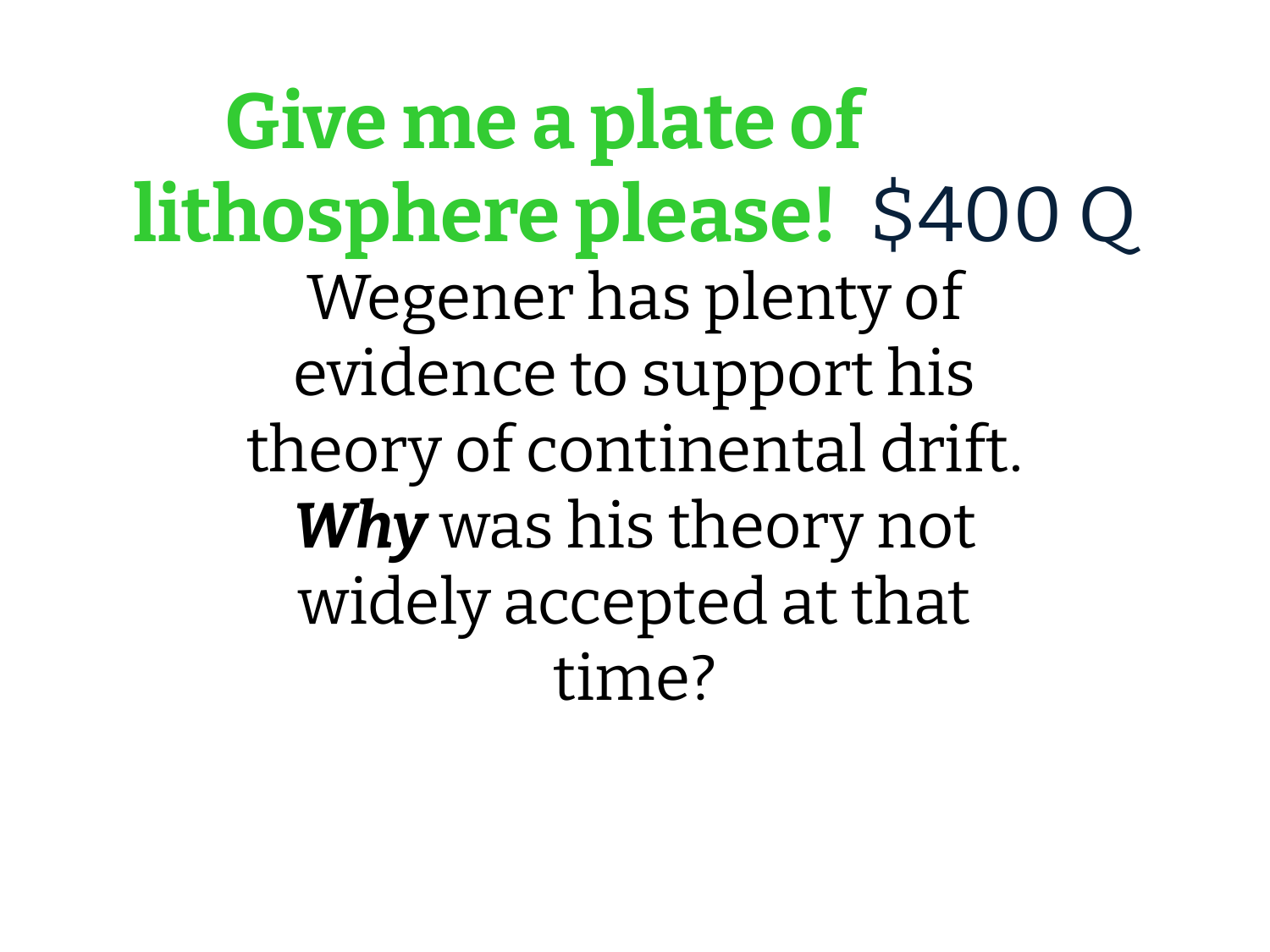

# Give me a plate of              lithosphere please!  $400 Q
Wegener has plenty of evidence to support his theory of continental drift. Why was his theory not widely accepted at that time?